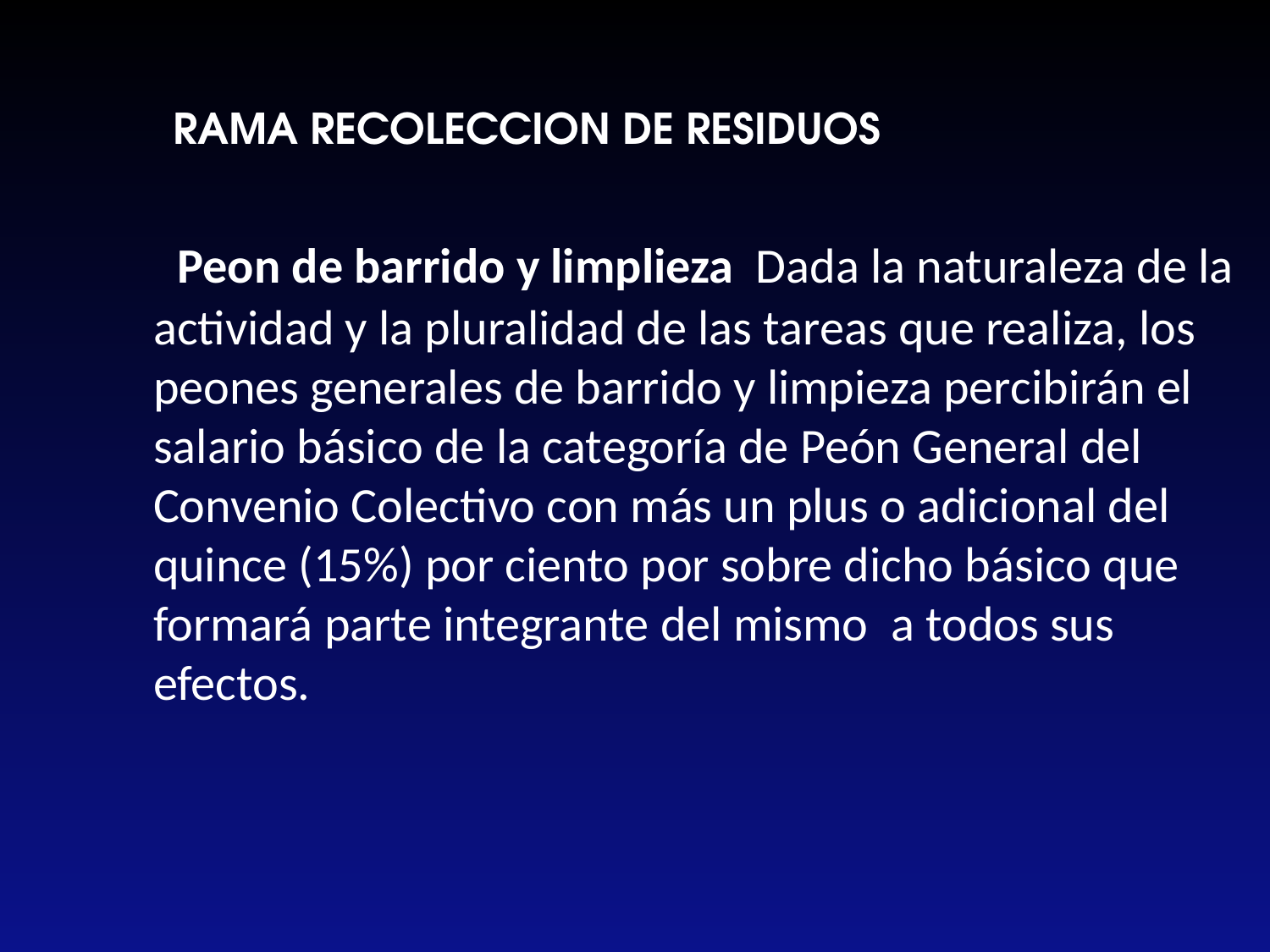

RAMA RECOLECCION DE RESIDUOS
     Peon de barrido y limplieza  Dada la naturaleza de la actividad y la pluralidad de las tareas que realiza, los peones generales de barrido y limpieza percibirán el salario básico de la categoría de Peón General del Convenio Colectivo con más un plus o adicional del quince (15%) por ciento por sobre dicho básico que formará parte integrante del mismo  a todos sus efectos.